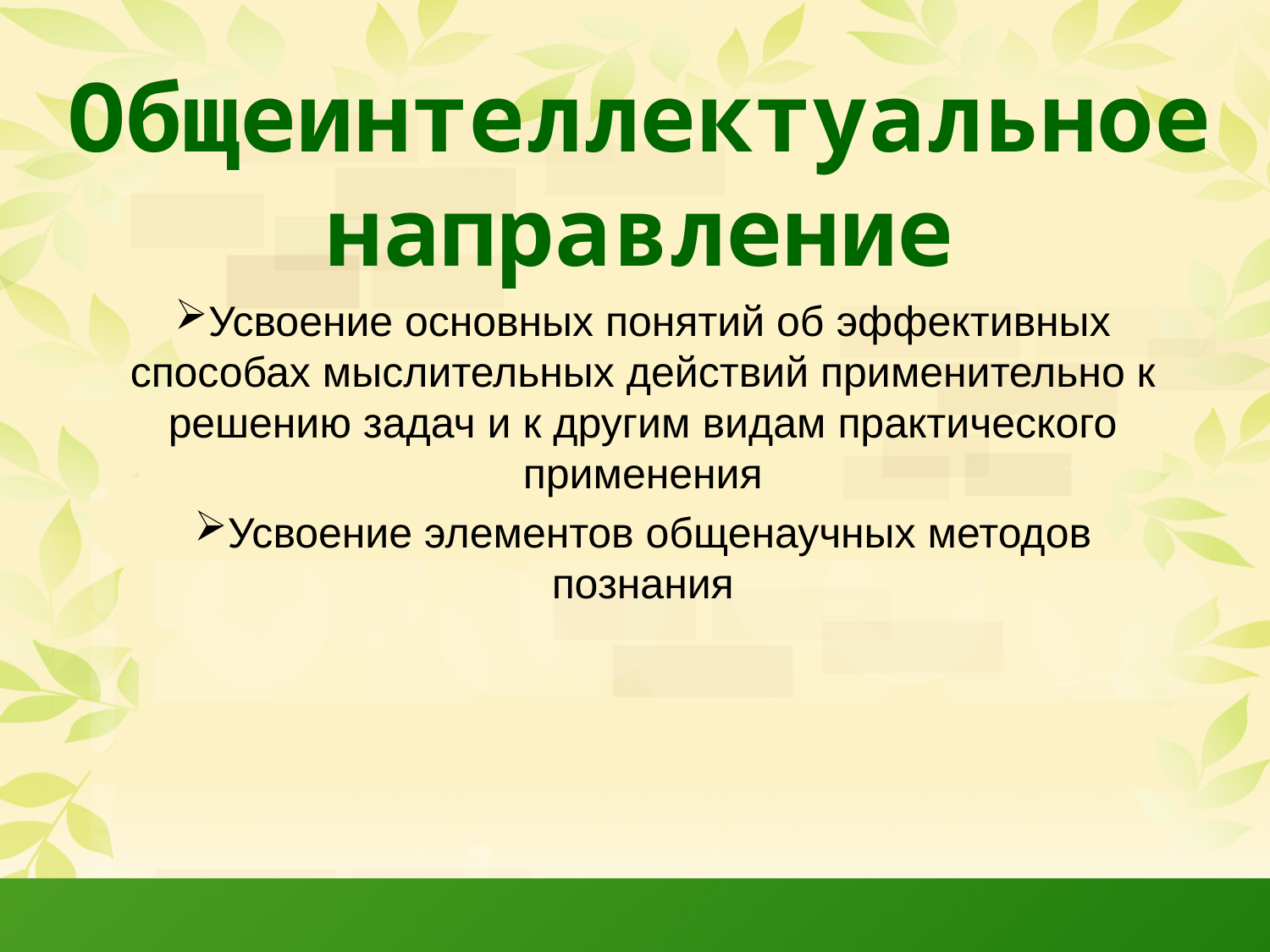

# Общеинтеллектуальное направление
Усвоение основных понятий об эффективных способах мыслительных действий применительно к решению задач и к другим видам практического применения
Усвоение элементов общенаучных методов познания